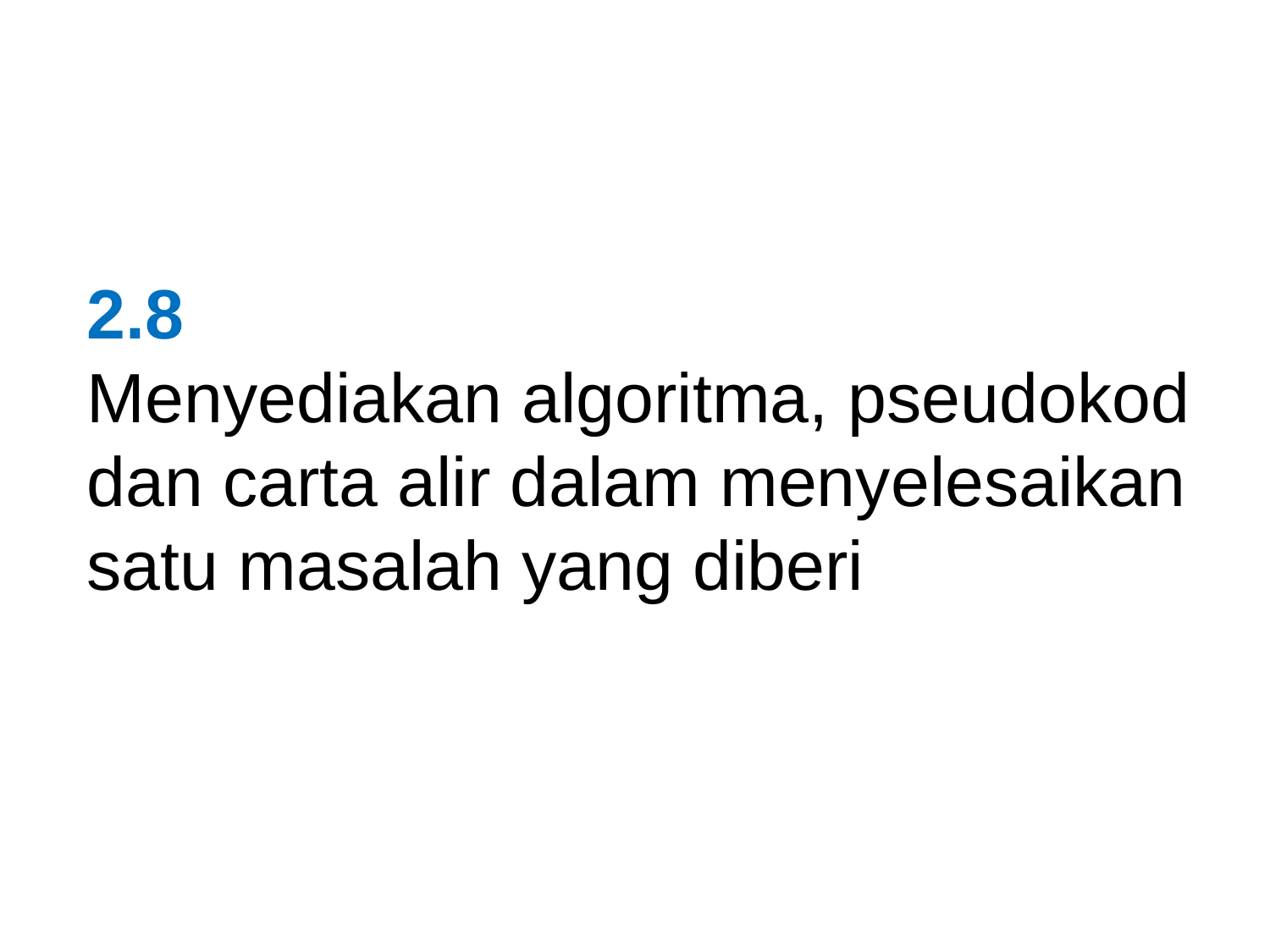

# 2.8 Menyediakan algoritma, pseudokod dan carta alir dalam menyelesaikan satu masalah yang diberi